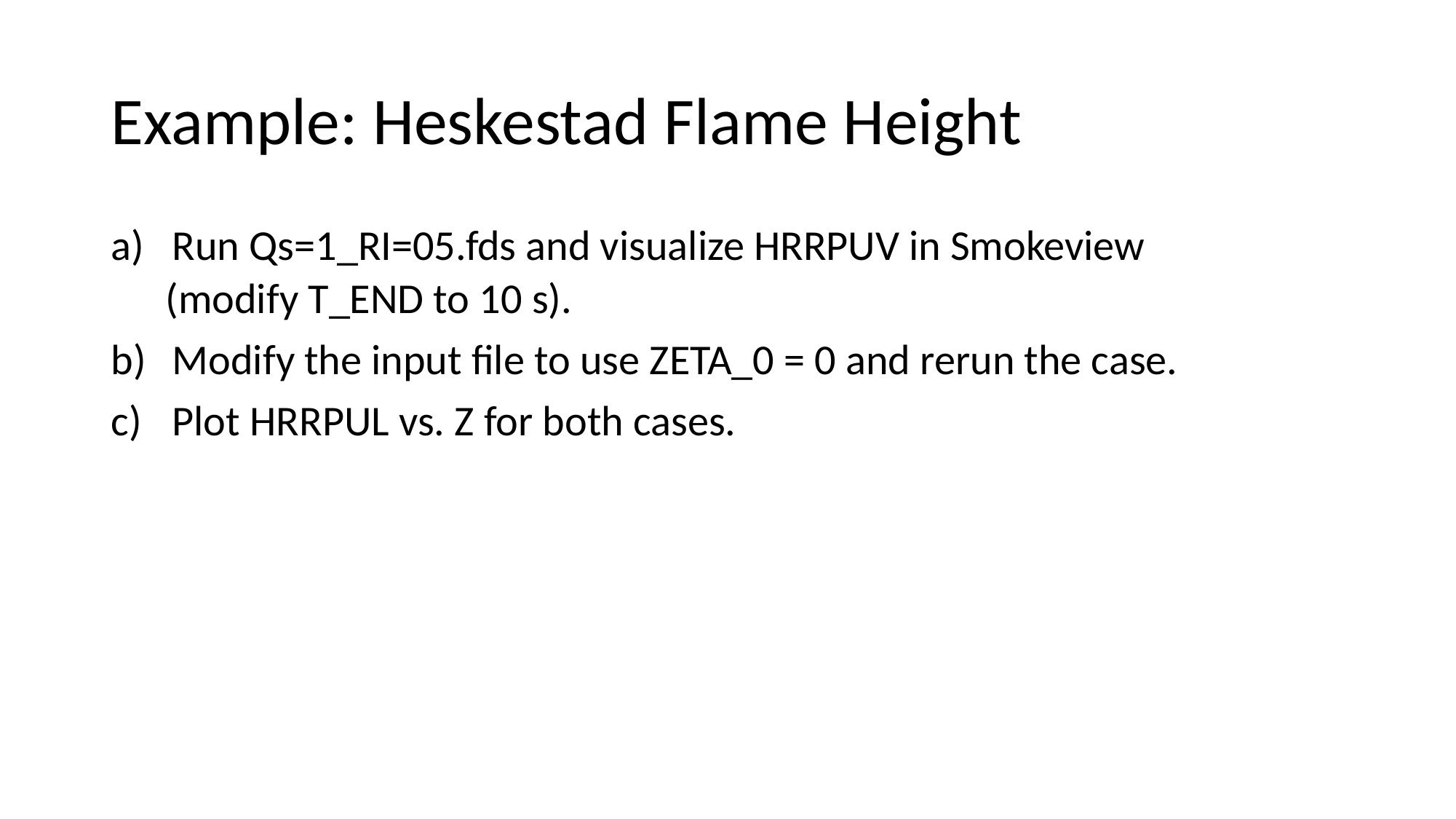

# Example: Heskestad Flame Height
Run Qs=1_RI=05.fds and visualize HRRPUV in Smokeview
(modify T_END to 10 s).
Modify the input file to use ZETA_0 = 0 and rerun the case.
Plot HRRPUL vs. Z for both cases.